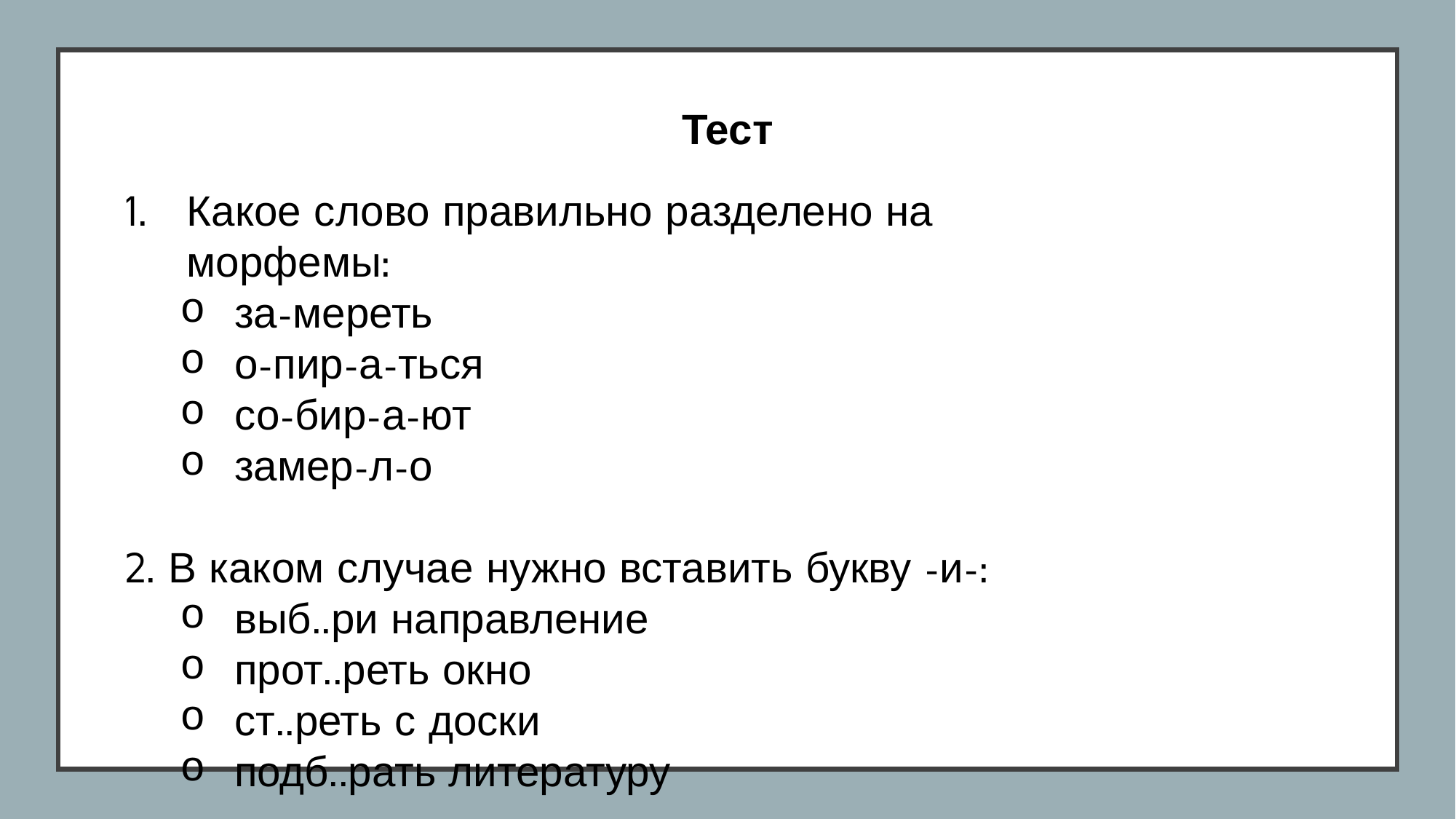

#
Тест
Какое слово правильно разделено на морфемы:
за-мереть
о-пир-а-ться
со-бир-а-ют
замер-л-о

2. В каком случае нужно вставить букву -и-:
выб..ри направление
прот..реть окно
ст..реть с доски
подб..рать литературу